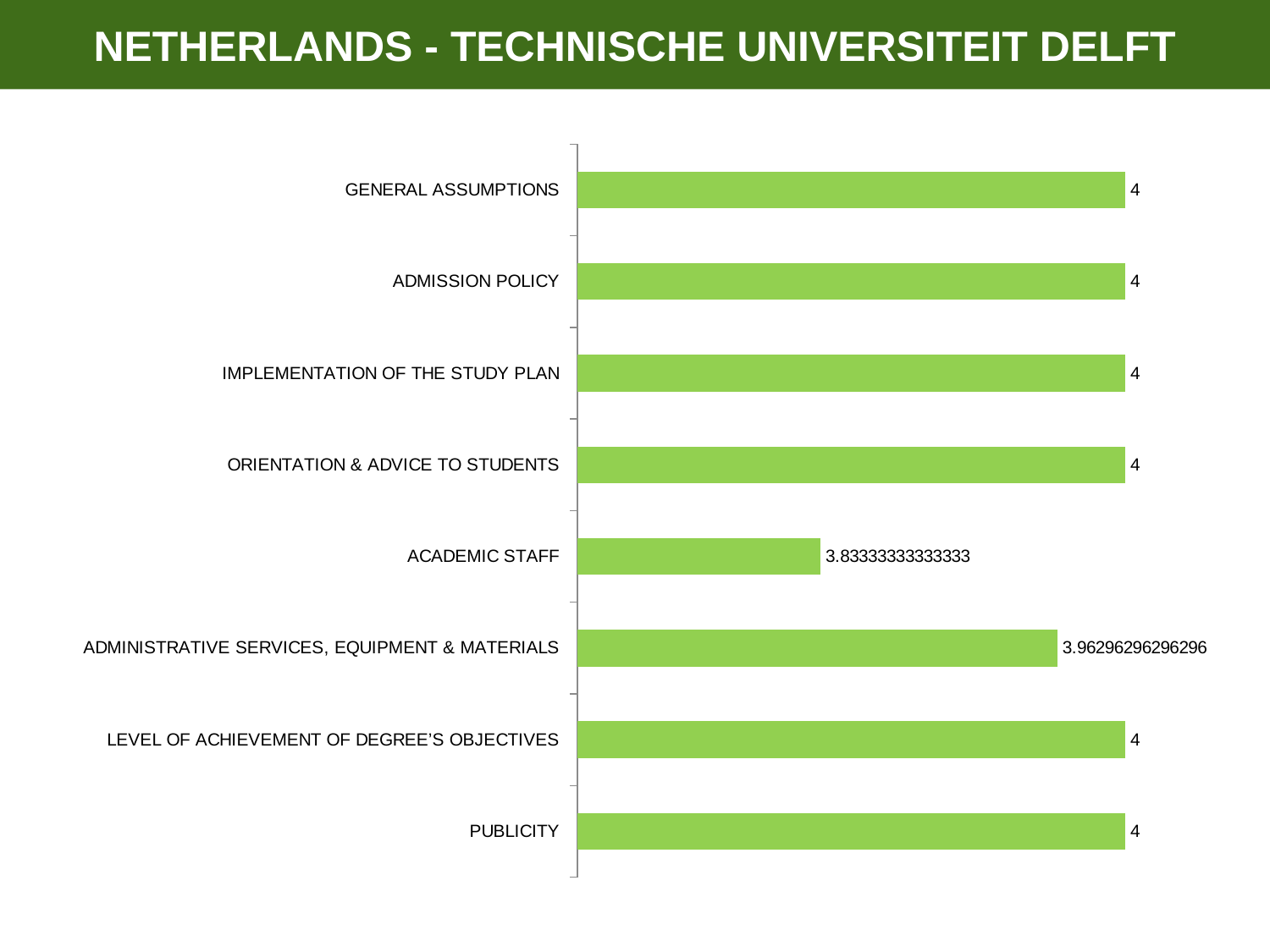

NETHERLANDS - Technische Universiteit Delft

### Chart

| Category |  |
|---|---|
| PUBLICITY  | 4.0 |
| LEVEL OF ACHIEVEMENT OF DEGREE’S OBJECTIVES  | 4.0 |
| ADMINISTRATIVE SERVICES, EQUIPMENT & MATERIALS  | 3.9629629629629632 |
| ACADEMIC STAFF  | 3.8333333333333335 |
| ORIENTATION & ADVICE TO STUDENTS  | 4.0 |
| IMPLEMENTATION OF THE STUDY PLAN  | 4.0 |
| ADMISSION POLICY  | 4.0 |
| GENERAL ASSUMPTIONS  | 4.0 |